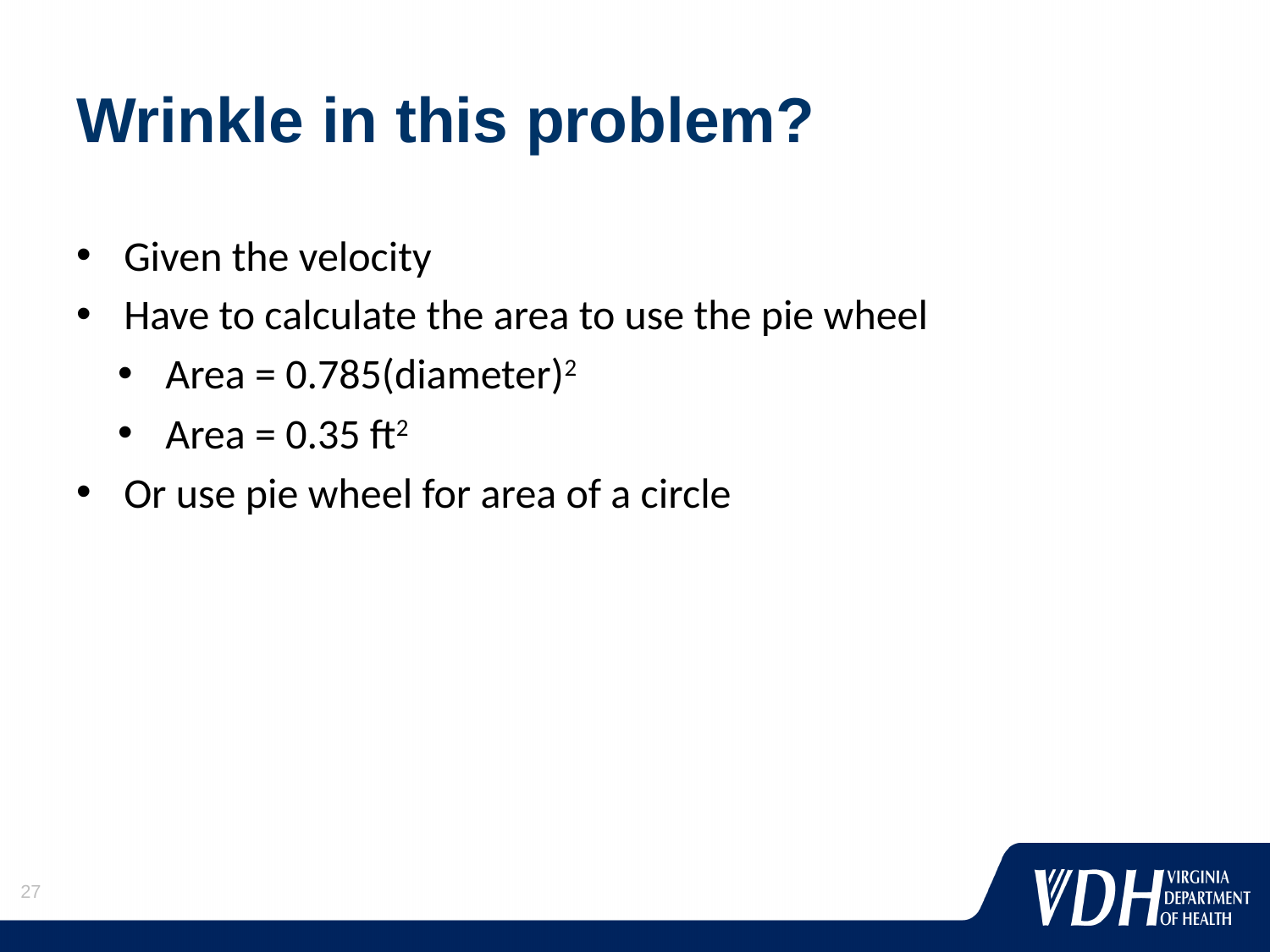

# Wrinkle in this problem?
Given the velocity
Have to calculate the area to use the pie wheel
Area = 0.785(diameter)2
Area = 0.35 ft2
Or use pie wheel for area of a circle

27